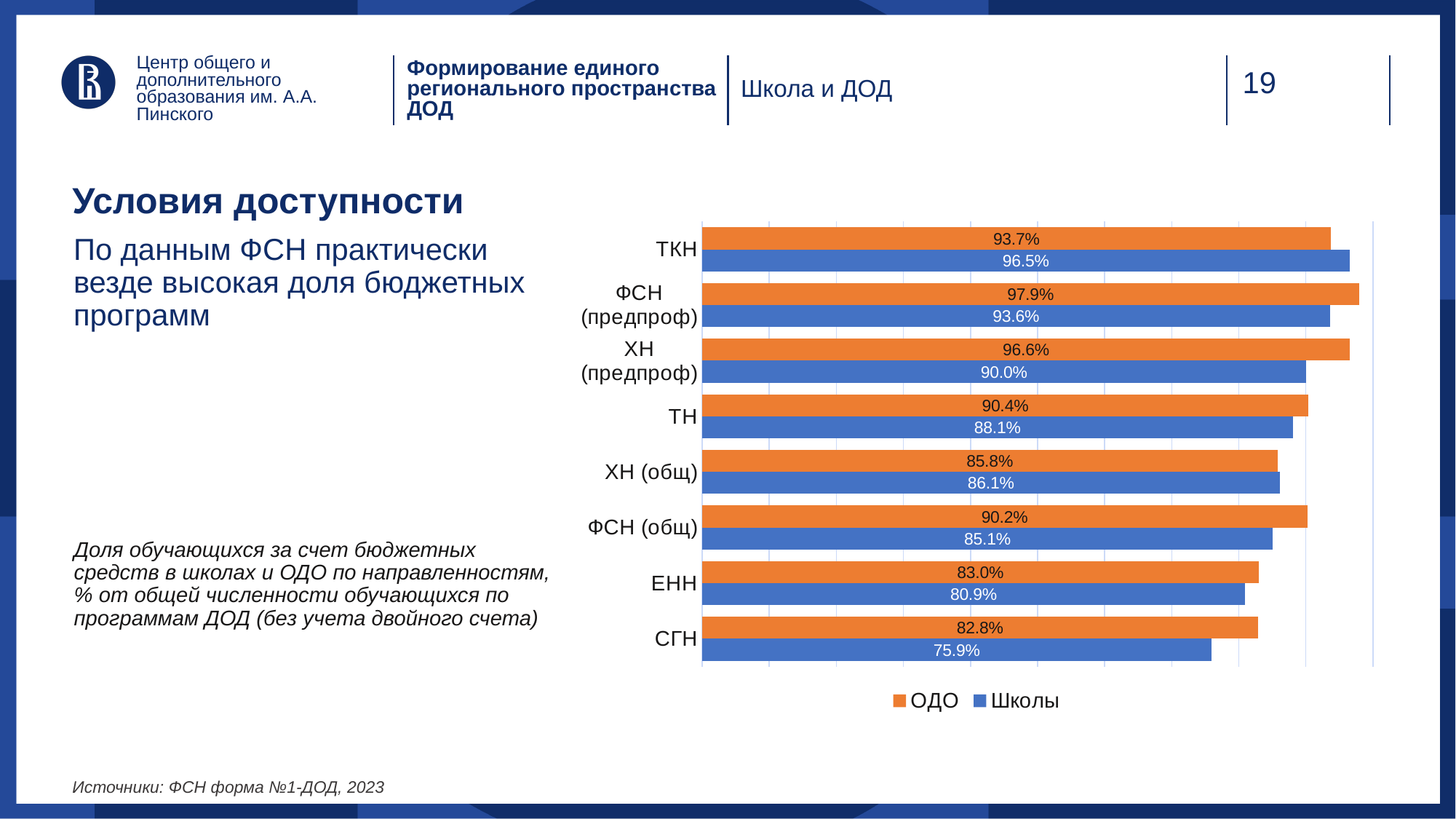

Центр общего и дополнительного образования им. А.А. Пинского
Формирование единого регионального пространства ДОД
Школа и ДОД
Условия доступности

### Chart

| Category | Школы | ОДО |
|---|---|---|
| СГН | 0.7591276740494368 | 0.8283331461927657 |
| ЕНН | 0.8093025324154387 | 0.829917583259291 |
| ФСН (общ) | 0.8508245698946956 | 0.9020103003526424 |
| ХН (общ) | 0.8609709626658779 | 0.8578662613792614 |
| ТН | 0.8807990503900427 | 0.9039648708496331 |
| ХН (предпроф) | 0.9003410550560305 | 0.9658331536969175 |
| ФСН (предпроф) | 0.9358187910860449 | 0.9794617618124093 |
| ТКН | 0.9653180726328064 | 0.9373701610323131 |
По данным ФСН практически везде высокая доля бюджетных программ
Доля обучающихся за счет бюджетных средств в школах и ОДО по направленностям, % от общей численности обучающихся по программам ДОД (без учета двойного счета)
Источники: ФСН форма №1-ДОД, 2023